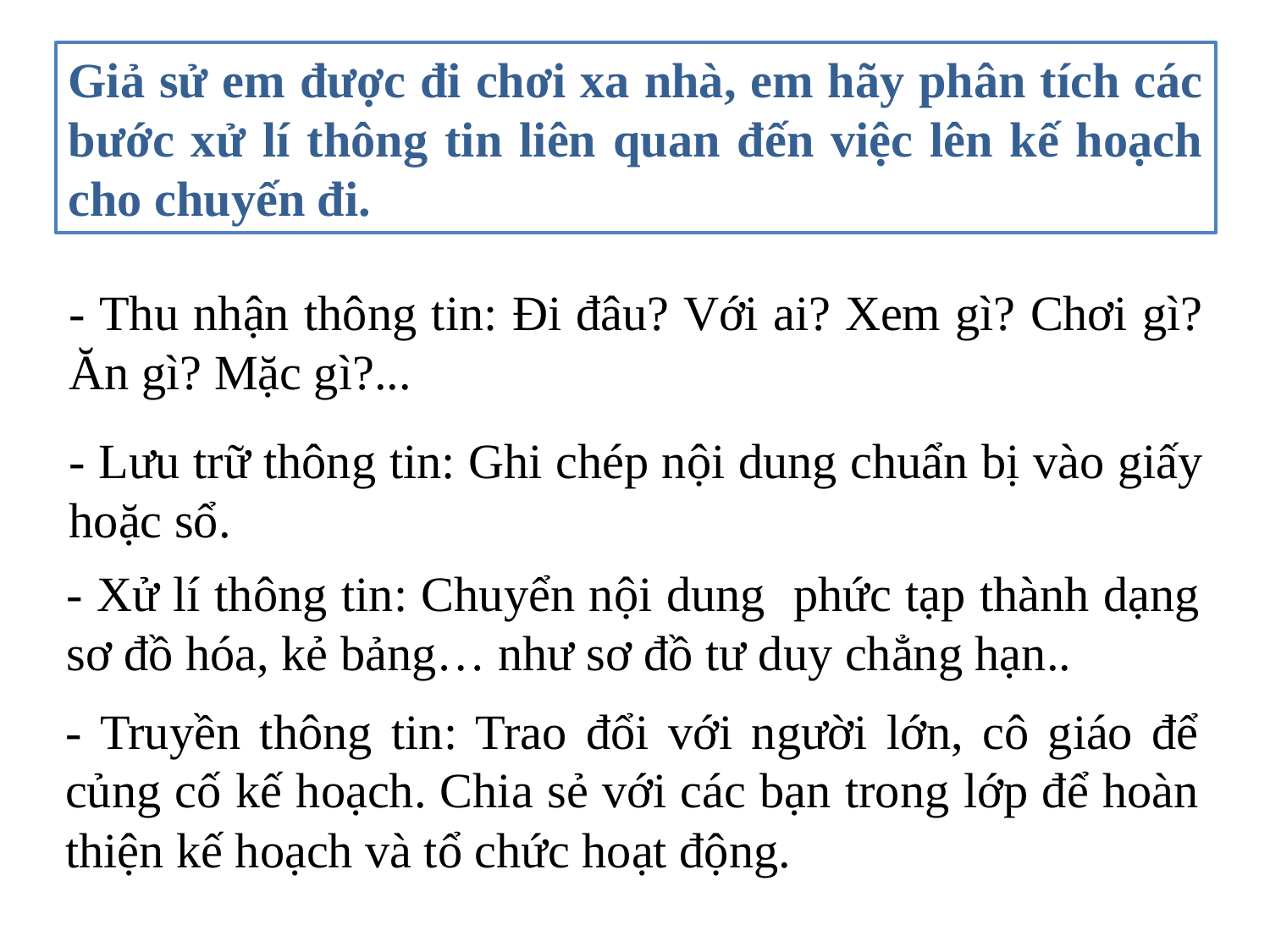

Giả sử em được đi chơi xa nhà, em hãy phân tích các bước xử lí thông tin liên quan đến việc lên kế hoạch cho chuyến đi.
- Thu nhận thông tin: Đi đâu? Với ai? Xem gì? Chơi gì? Ăn gì? Mặc gì?...
- Lưu trữ thông tin: Ghi chép nội dung chuẩn bị vào giấy hoặc sổ.
- Xử lí thông tin: Chuyển nội dung  phức tạp thành dạng sơ đồ hóa, kẻ bảng… như sơ đồ tư duy chẳng hạn..
- Truyền thông tin: Trao đổi với người lớn, cô giáo để củng cố kế hoạch. Chia sẻ với các bạn trong lớp để hoàn thiện kế hoạch và tổ chức hoạt động.